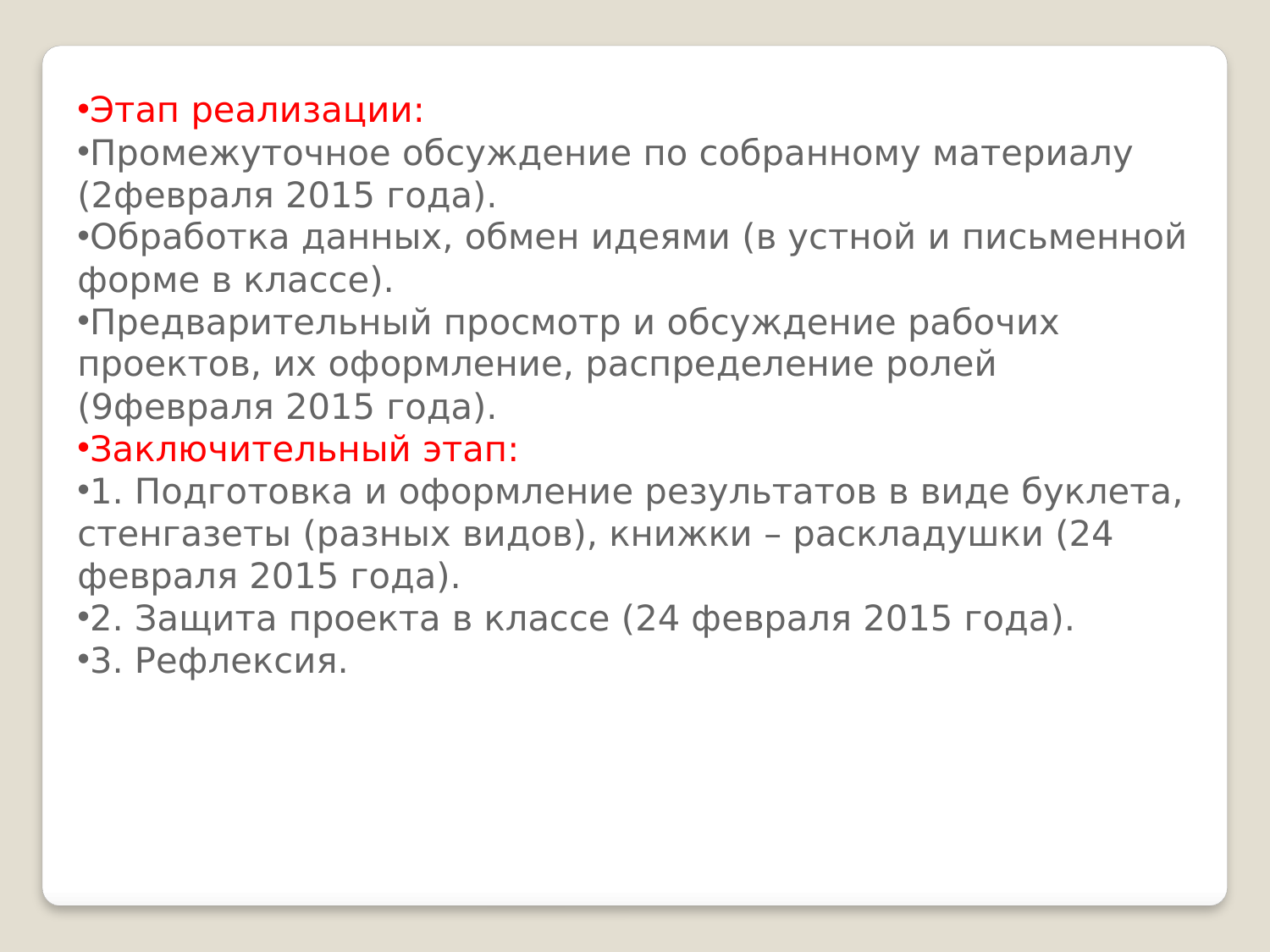

Этап реализации:
Промежуточное обсуждение по собранному материалу    (2февраля 2015 года).
Обработка данных, обмен идеями (в устной и письменной форме в классе).
Предварительный просмотр и обсуждение рабочих проектов, их оформление, распределение ролей             (9февраля 2015 года).
Заключительный этап:
1. Подготовка и оформление результатов в виде буклета, стенгазеты (разных видов), книжки – раскладушки (24 февраля 2015 года).
2. Защита проекта в классе (24 февраля 2015 года).
3. Рефлексия.